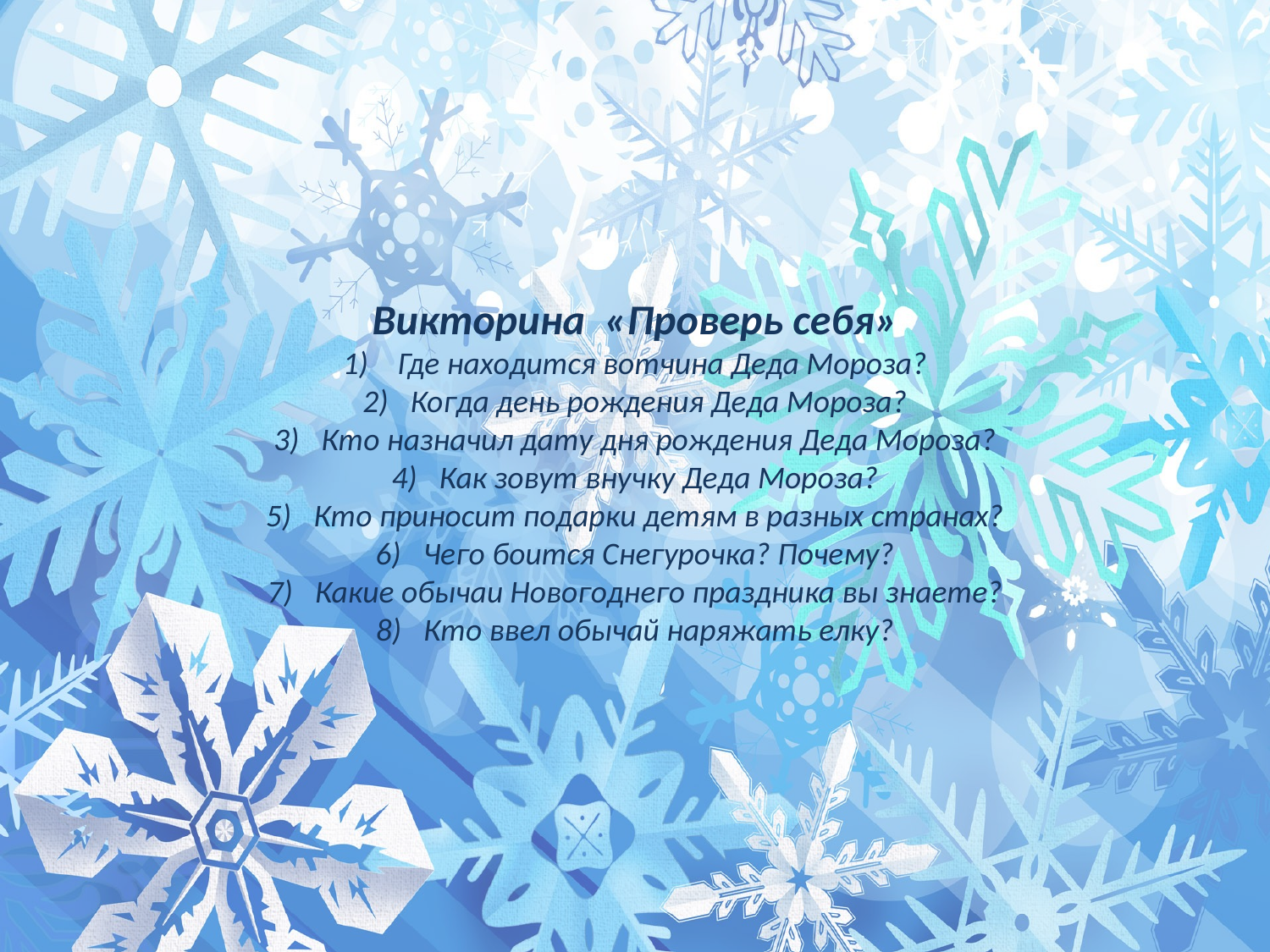

Викторина  «Проверь себя»
 Где находится вотчина Деда Мороза?
Когда день рождения Деда Мороза?
Кто назначил дату дня рождения Деда Мороза?
Как зовут внучку Деда Мороза?
Кто приносит подарки детям в разных странах?
Чего боится Снегурочка? Почему?
Какие обычаи Новогоднего праздника вы знаете?
Кто ввел обычай наряжать елку?